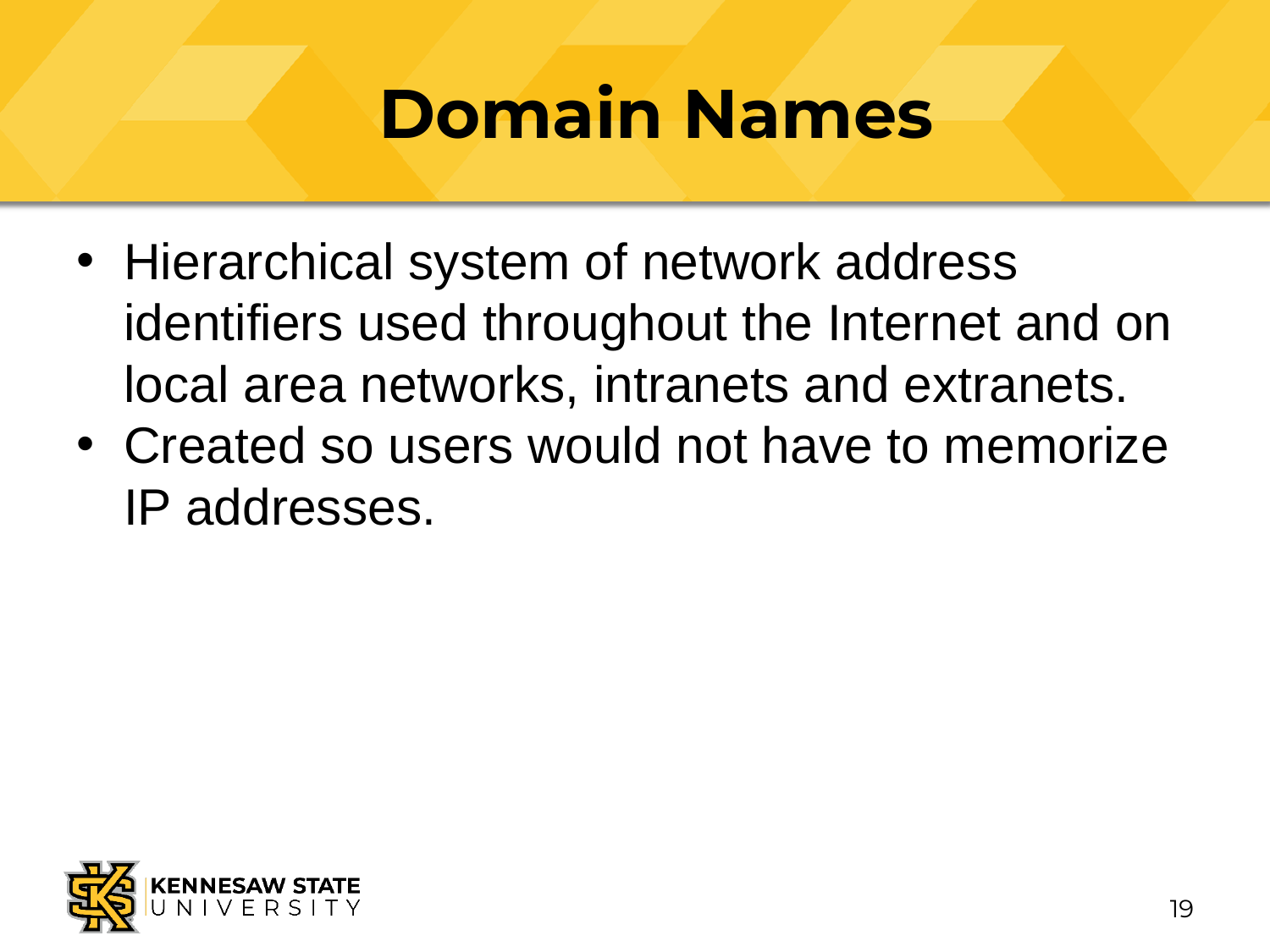

# Domain Names
Hierarchical system of network address identifiers used throughout the Internet and on local area networks, intranets and extranets.
Created so users would not have to memorize IP addresses.
19